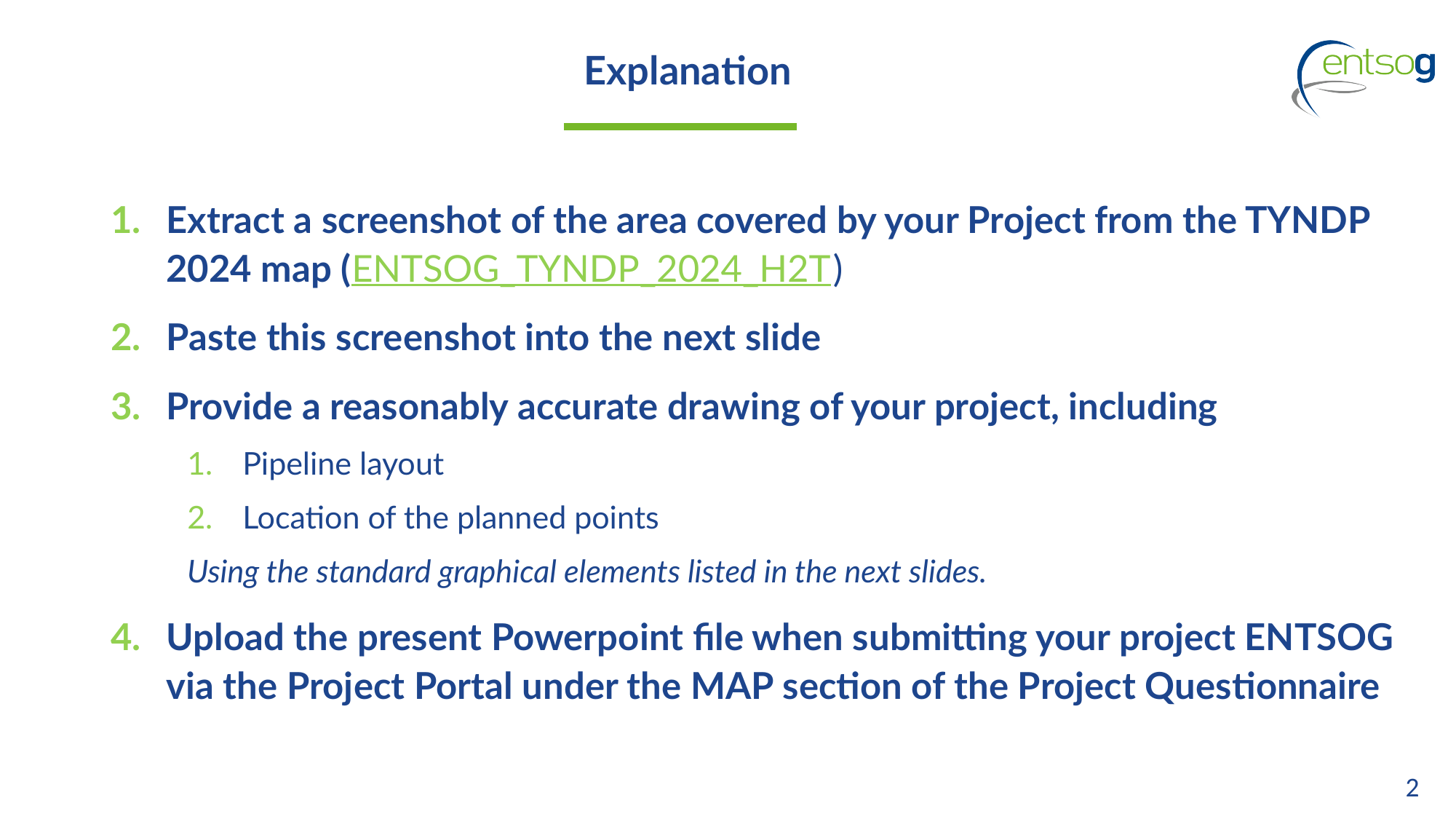

# Explanation
Extract a screenshot of the area covered by your Project from the TYNDP 2024 map (ENTSOG_TYNDP_2024_H2T)
Paste this screenshot into the next slide
Provide a reasonably accurate drawing of your project, including
Pipeline layout
Location of the planned points
Using the standard graphical elements listed in the next slides.
Upload the present Powerpoint file when submitting your project ENTSOG via the Project Portal under the MAP section of the Project Questionnaire

2